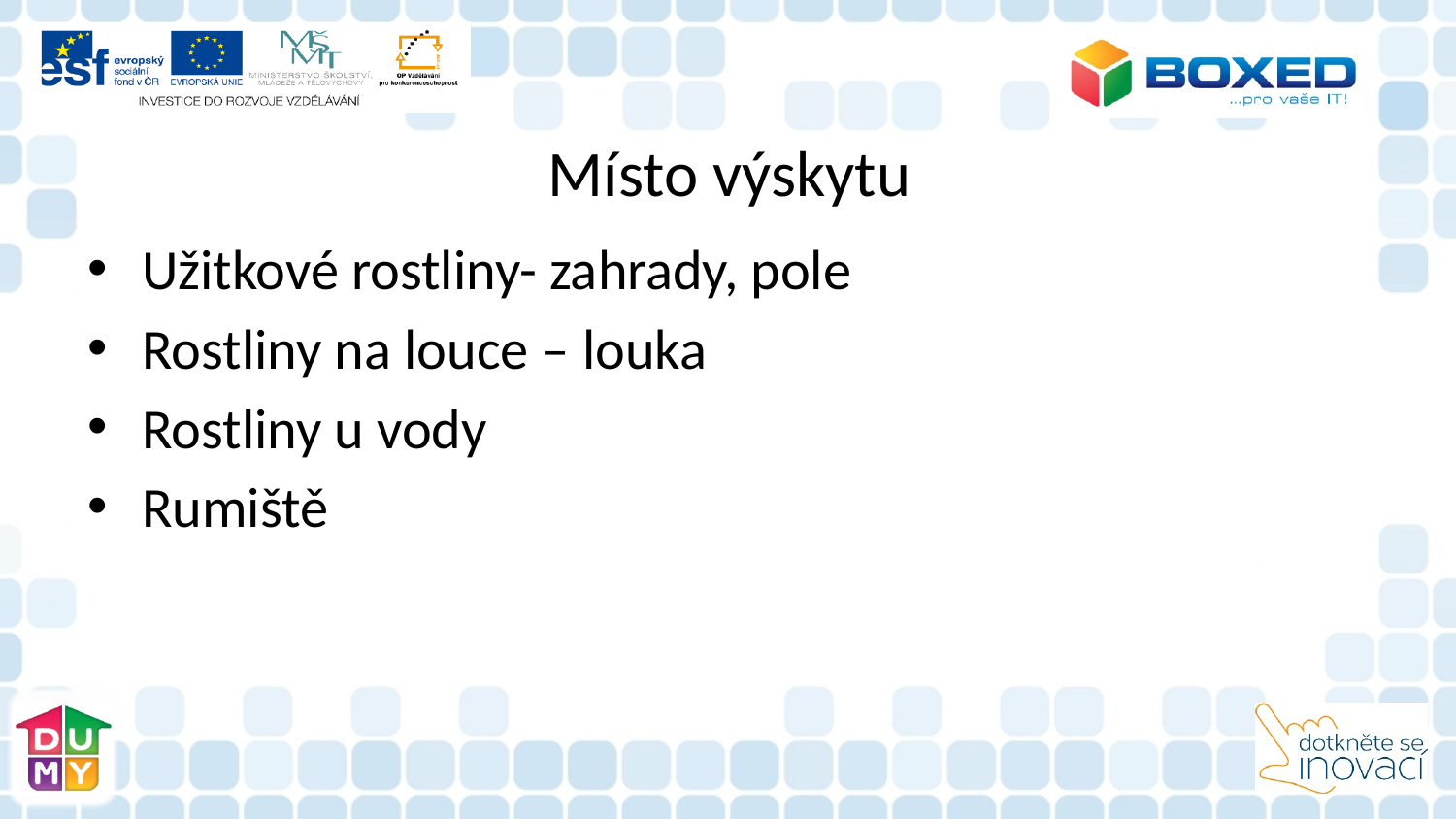

# Místo výskytu
Užitkové rostliny- zahrady, pole
Rostliny na louce – louka
Rostliny u vody
Rumiště